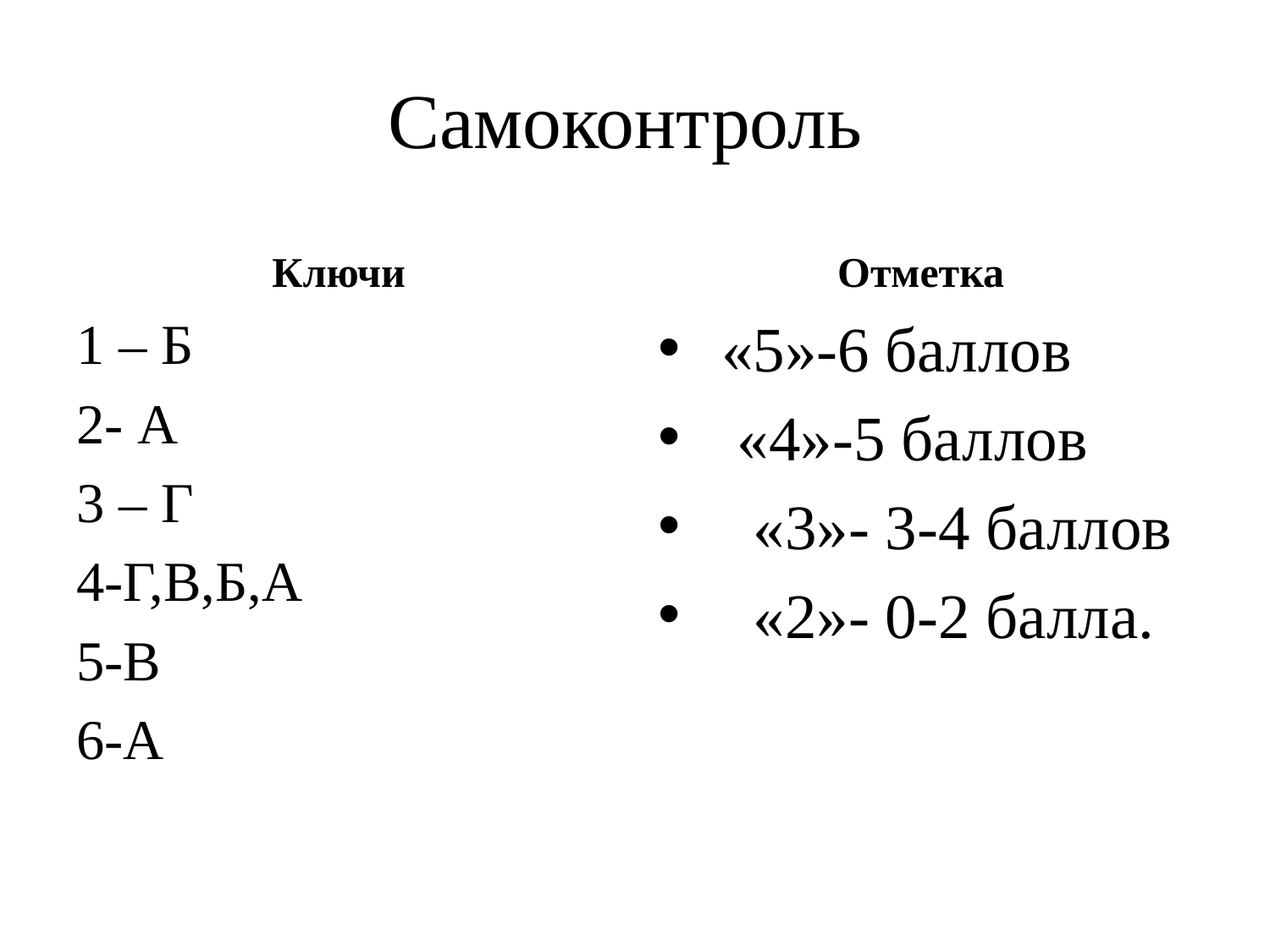

# Самоконтроль
Ключи
Отметка
1 – Б
2- А
3 – Г
4-Г,В,Б,А
5-В
6-А

 «5»-6 баллов
  «4»-5 баллов
   «3»- 3-4 баллов
   «2»- 0-2 балла.